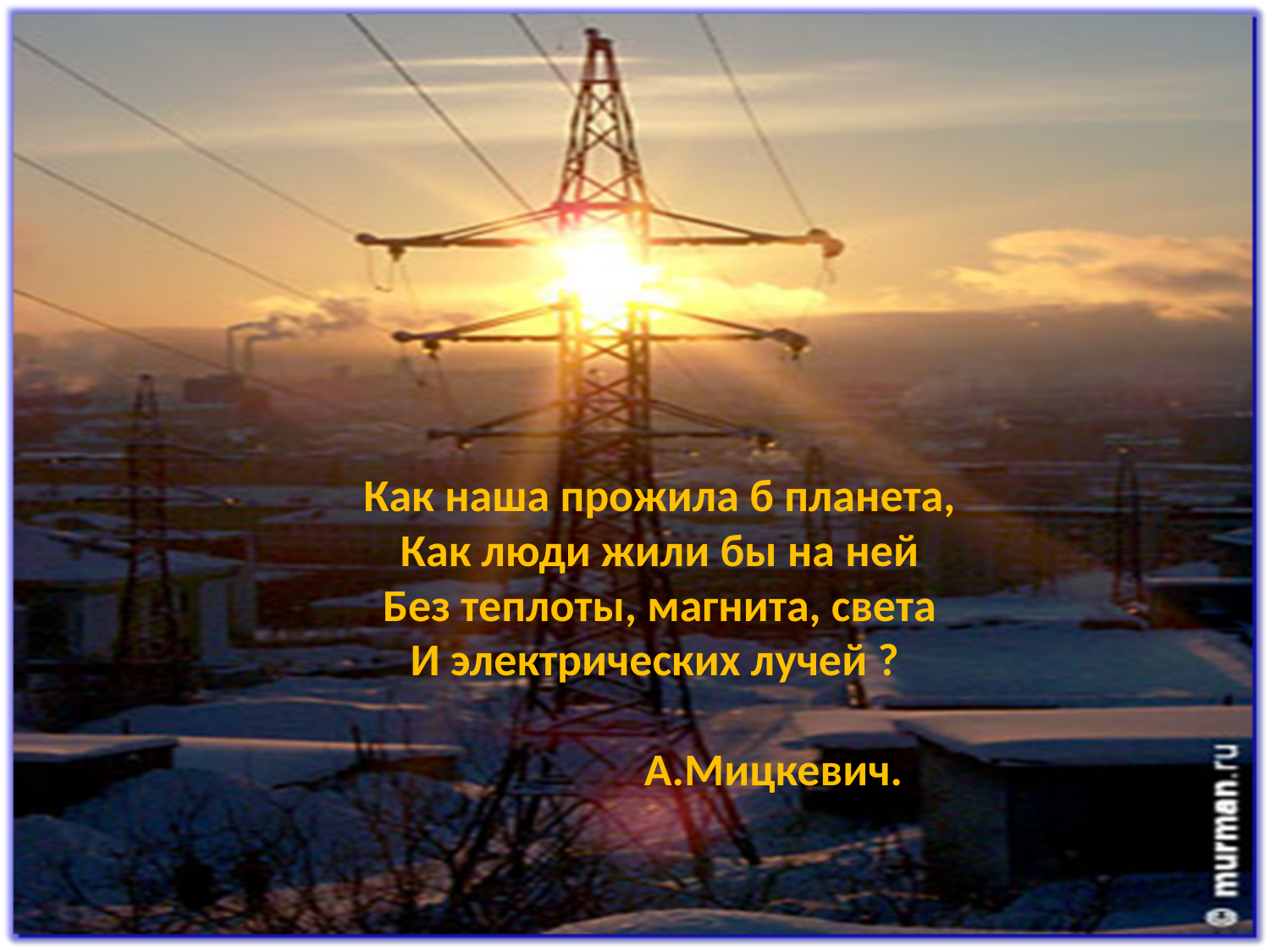

# Как наша прожила б планета, Как люди жили бы на ней Без теплоты, магнита, света И электрических лучей ? А.Мицкевич.